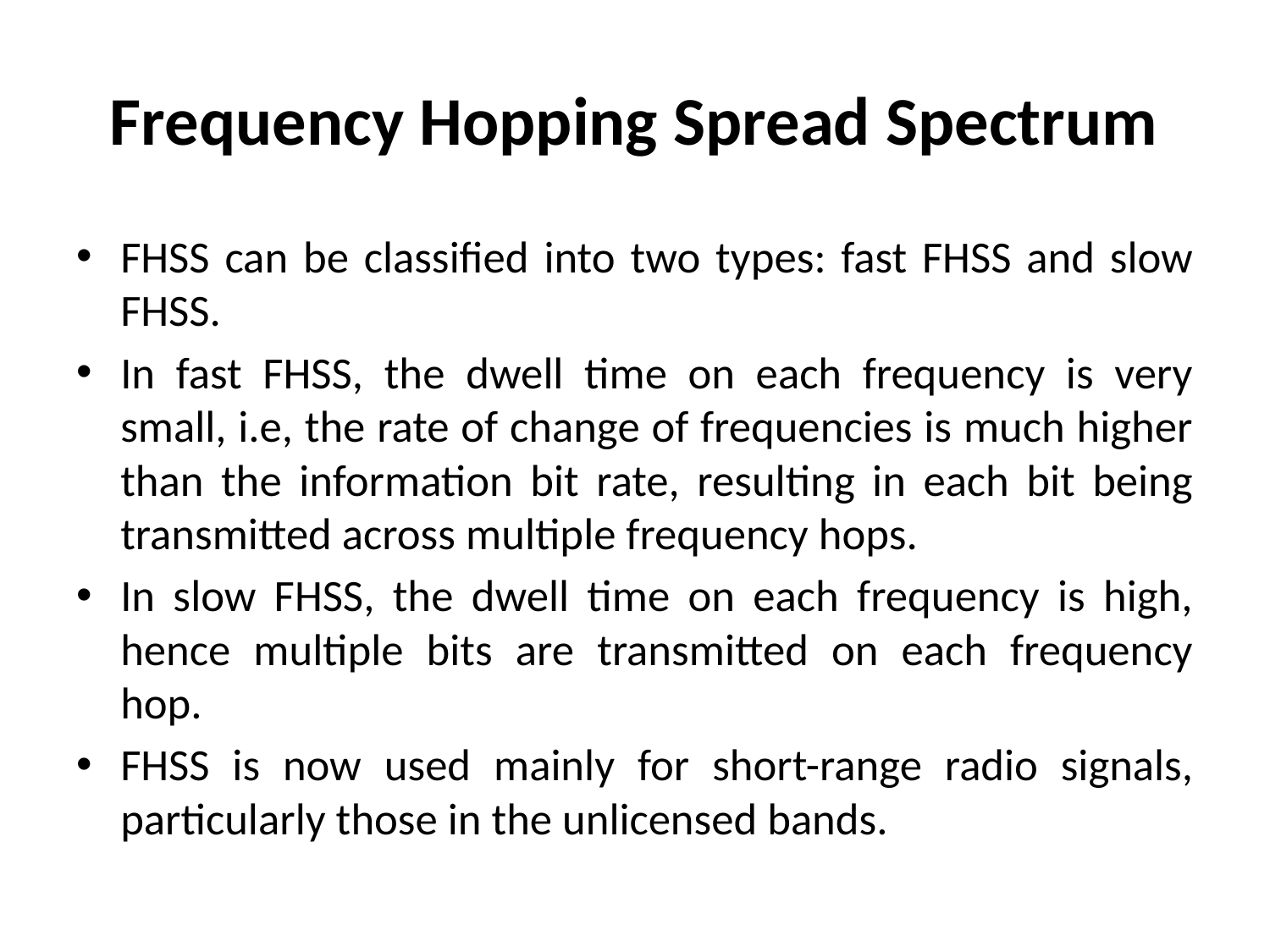

# Frequency Hopping Spread Spectrum
FHSS can be classified into two types: fast FHSS and slow FHSS.
In fast FHSS, the dwell time on each frequency is very small, i.e, the rate of change of frequencies is much higher than the information bit rate, resulting in each bit being transmitted across multiple frequency hops.
In slow FHSS, the dwell time on each frequency is high, hence multiple bits are transmitted on each frequency hop.
FHSS is now used mainly for short-range radio signals, particularly those in the unlicensed bands.